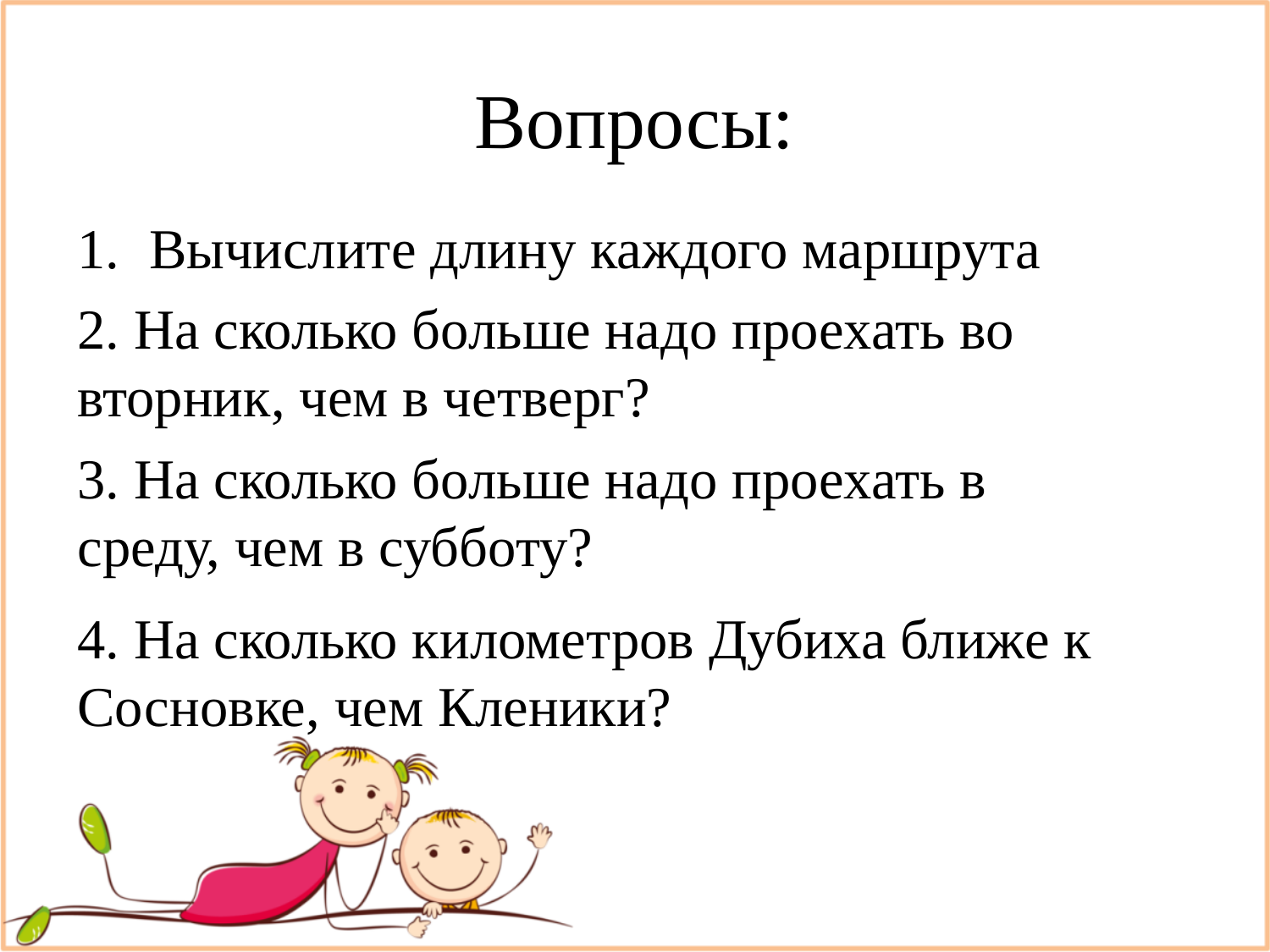

# Вопросы:
Вычислите длину каждого маршрута

2. На сколько больше надо проехать во вторник, чем в четверг?
3. На сколько больше надо проехать в среду, чем в субботу?
4. На сколько километров Дубиха ближе к Сосновке, чем Кленики?